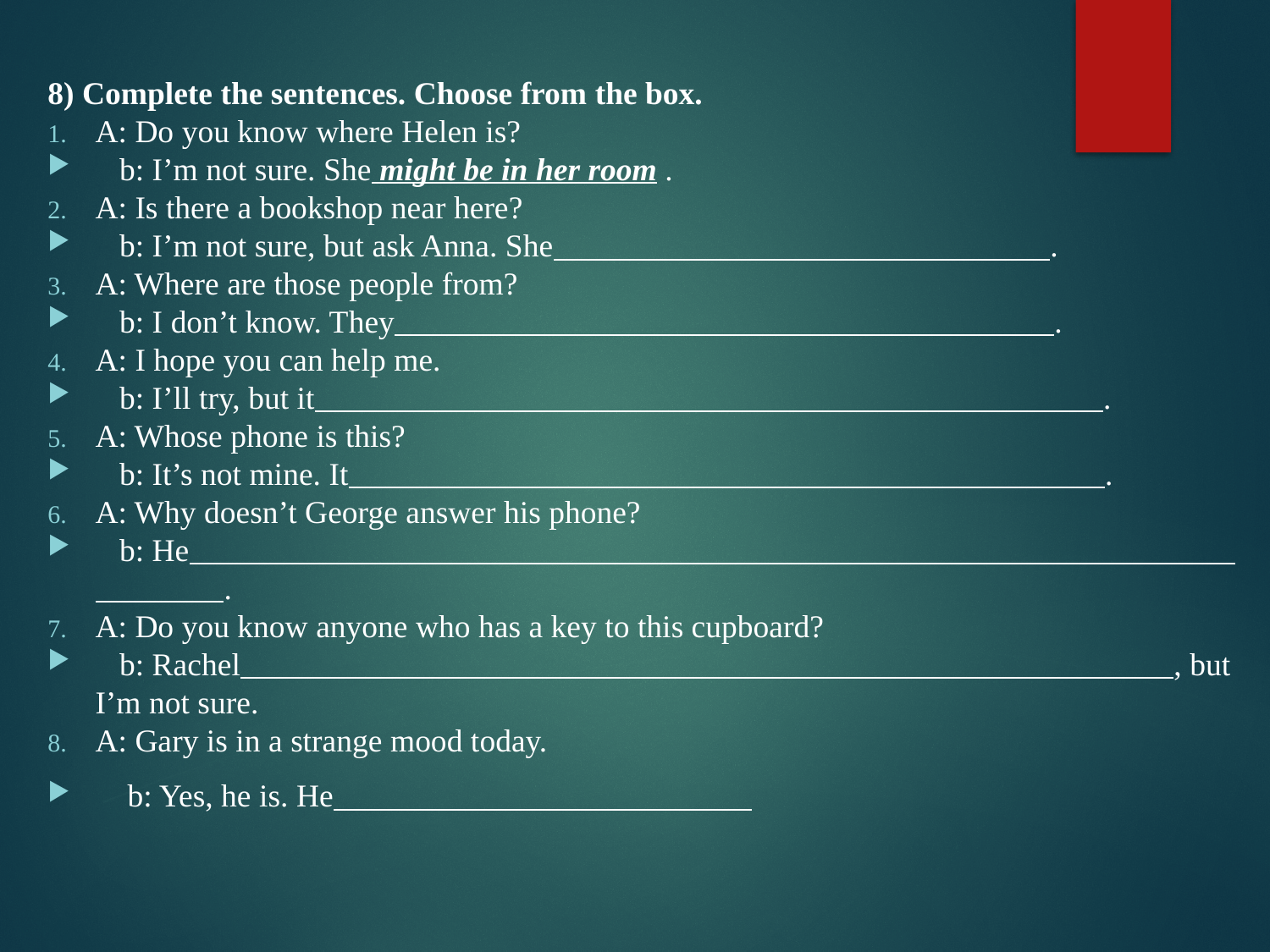

8) Complete the sentences. Choose from the box.
a: Do you know where Helen is?
   b: I’m not sure. She might be in her room .
a: Is there a bookshop near here?
   b: I’m not sure, but ask Anna. She                                                                     .
a: Where are those people from?
   b: I don’t know. They                                                                                  .
a: I hope you can help me.
   b: I’ll try, but it                                                                                                  .
a: Whose phone is this?
   b: It’s not mine. It                                                                                              .
a: Why doesn’t George answer his phone?
   b: He                                                                                                                                                   .
a: Do you know anyone who has a key to this cupboard?
   b: Rachel                                                                                                                    , but I’m not sure.
a: Gary is in a strange mood today.
    b: Yes, he is. He